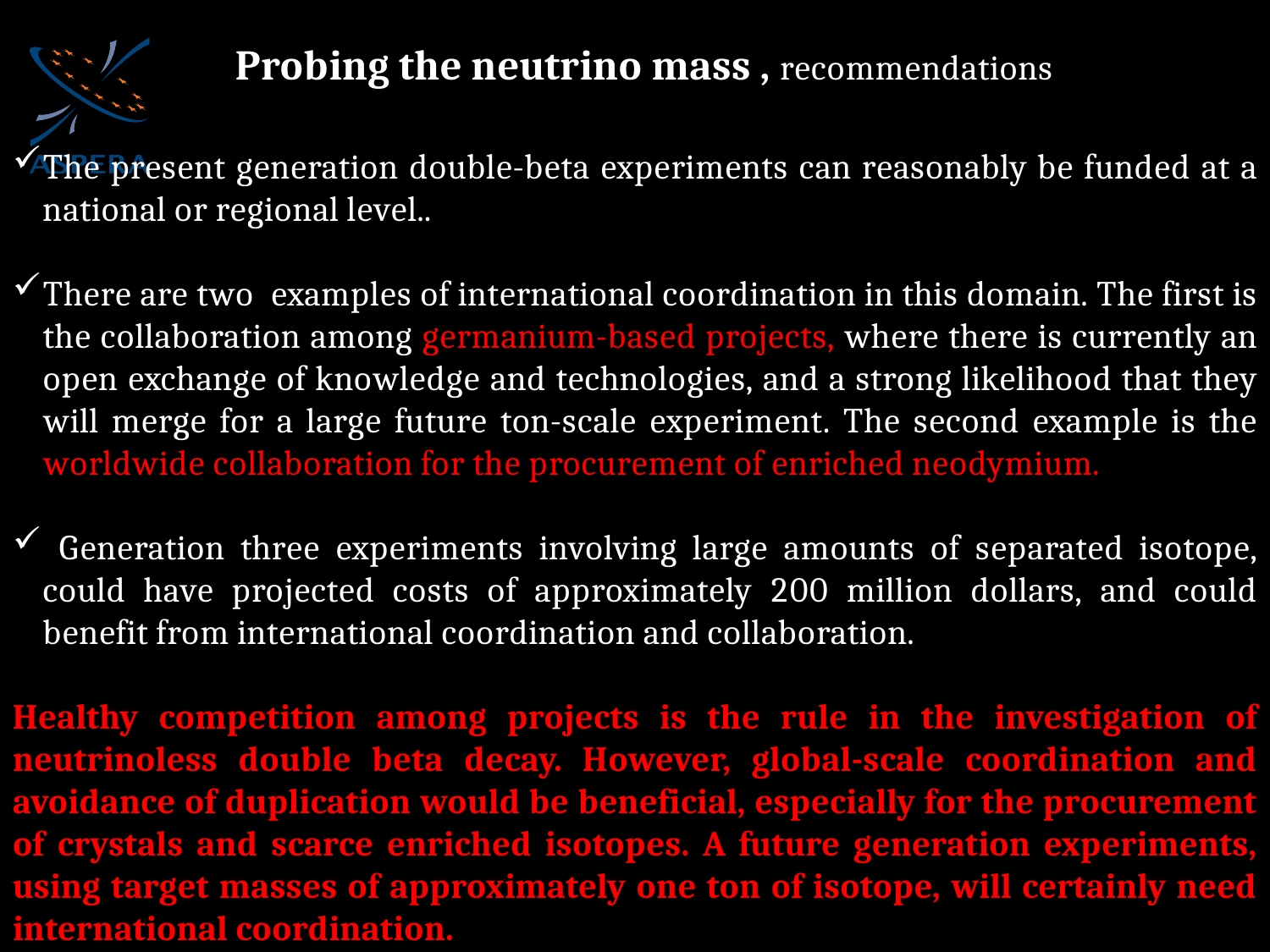

Probing the neutrino mass , recommendations
The present generation double-beta experiments can reasonably be funded at a national or regional level..

There are two  examples of international coordination in this domain. The first is the collaboration among germanium-based projects, where there is currently an open exchange of knowledge and technologies, and a strong likelihood that they will merge for a large future ton-scale experiment. The second example is the worldwide collaboration for the procurement of enriched neodymium.

 Generation three experiments involving large amounts of separated isotope, could have projected costs of approximately 200 million dollars, and could benefit from international coordination and collaboration.

Healthy competition among projects is the rule in the investigation of neutrinoless double beta decay. However, global-scale coordination and avoidance of duplication would be beneficial, especially for the procurement of crystals and scarce enriched isotopes. A future generation experiments, using target masses of approximately one ton of isotope, will certainly need international coordination.